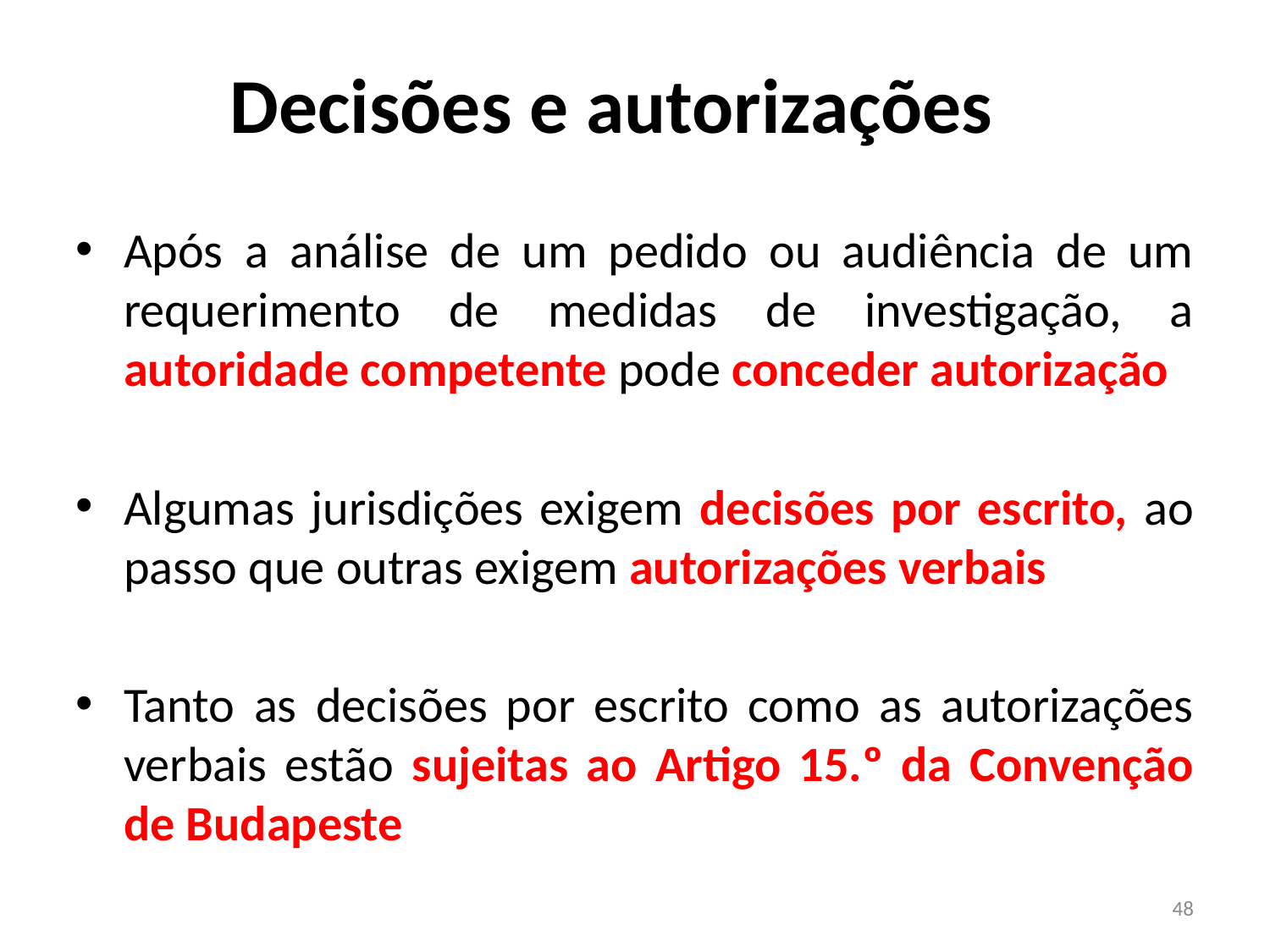

# Decisões e autorizações

Após a análise de um pedido ou audiência de um requerimento de medidas de investigação, a autoridade competente pode conceder autorização

Algumas jurisdições exigem decisões por escrito, ao passo que outras exigem autorizações verbais

Tanto as decisões por escrito como as autorizações verbais estão sujeitas ao Artigo 15.º da Convenção de Budapeste
48